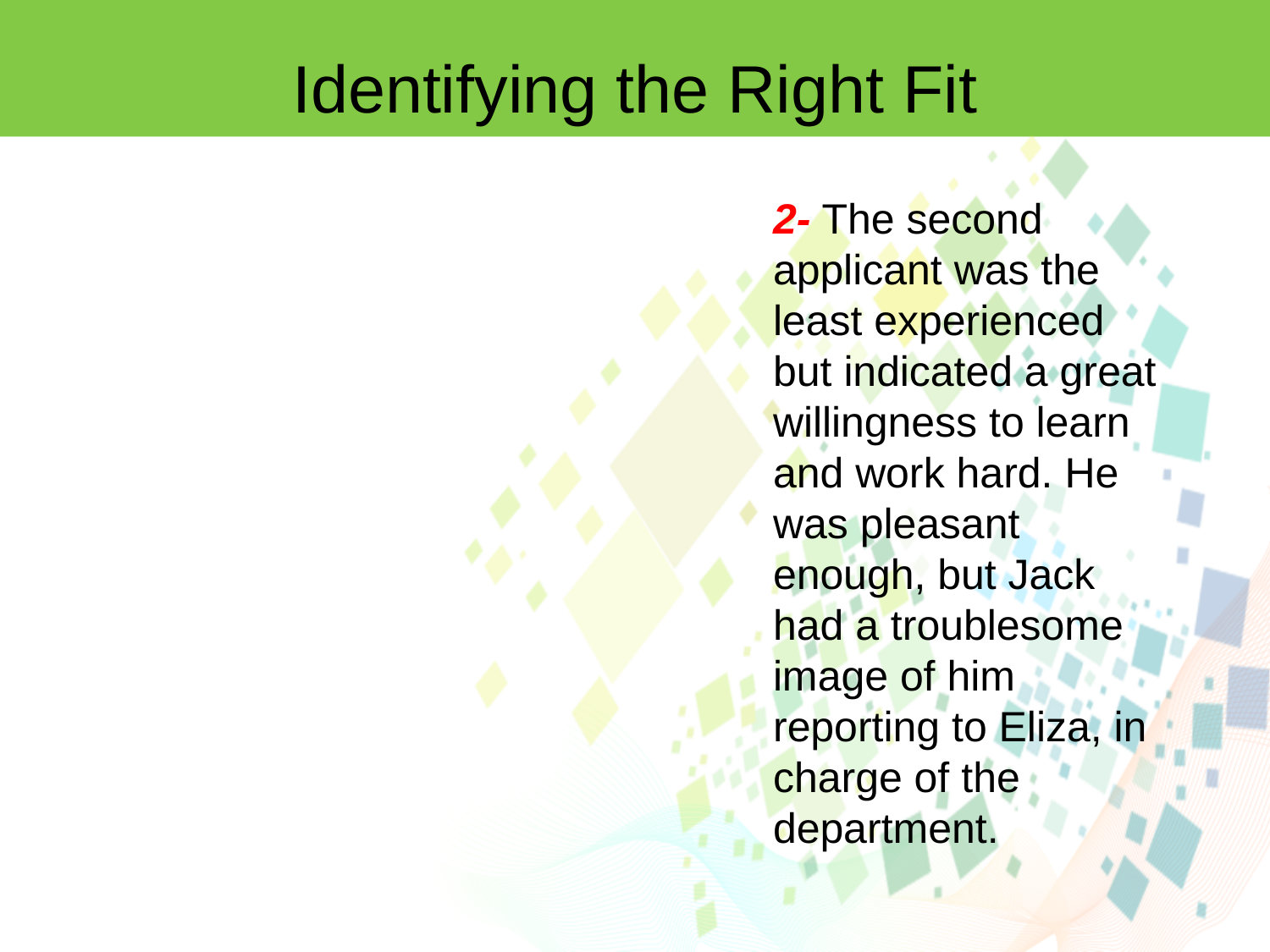

Identifying the Right Fit
2- The second applicant was the least experienced but indicated a great willingness to learn and work hard. He was pleasant enough, but Jack had a troublesome
image of him reporting to Eliza, in charge of the department.